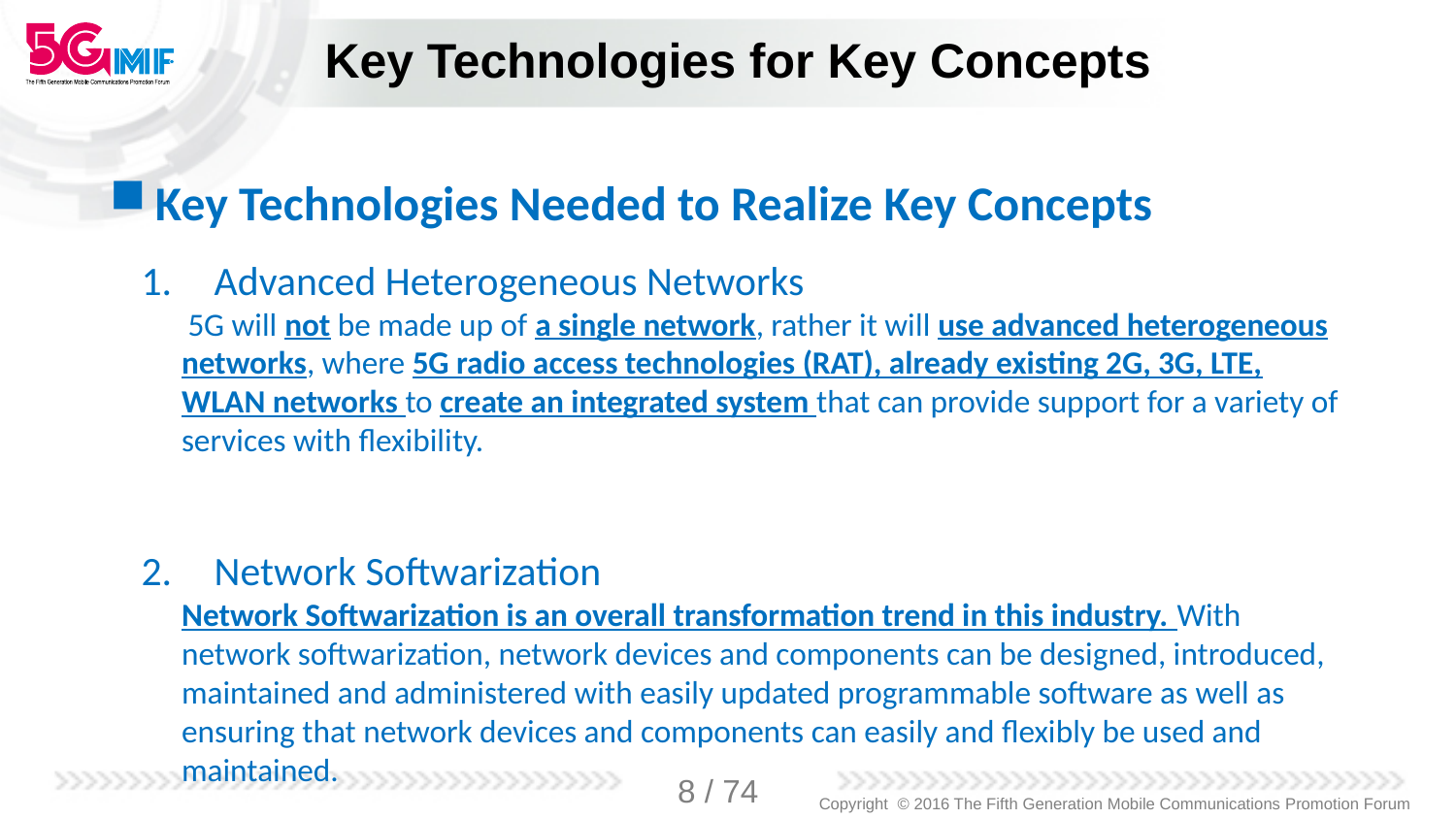

# Key Technologies for Key Concepts
Key Technologies Needed to Realize Key Concepts
Advanced Heterogeneous Networks
 5G will not be made up of a single network, rather it will use advanced heterogeneous networks, where 5G radio access technologies (RAT), already existing 2G, 3G, LTE, WLAN networks to create an integrated system that can provide support for a variety of services with flexibility.

Network Softwarization
Network Softwarization is an overall transformation trend in this industry. With network softwarization, network devices and components can be designed, introduced, maintained and administered with easily updated programmable software as well as ensuring that network devices and components can easily and flexibly be used and maintained.